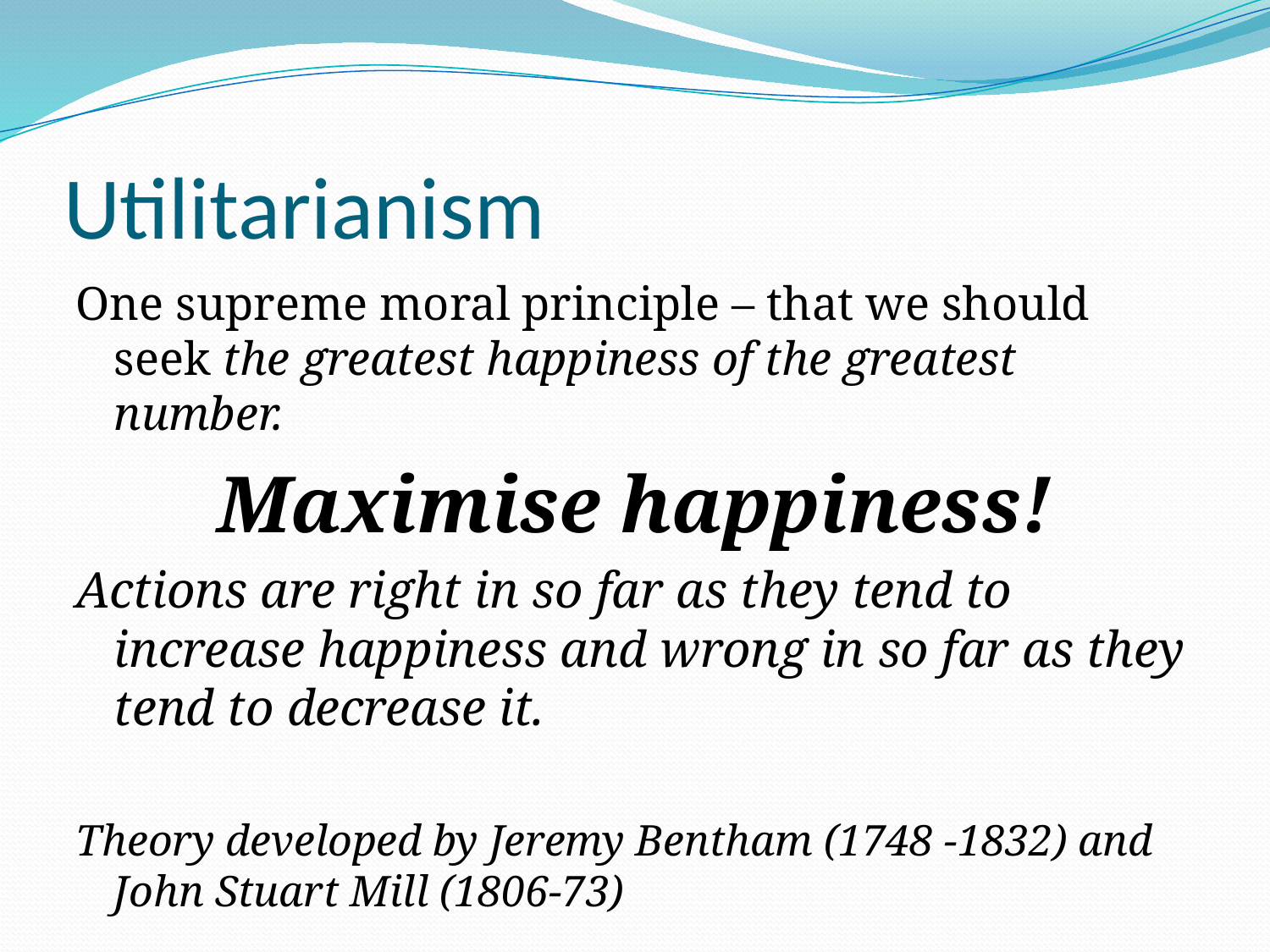

# Utilitarianism
One supreme moral principle – that we should seek the greatest happiness of the greatest number.
Maximise happiness!
Actions are right in so far as they tend to increase happiness and wrong in so far as they tend to decrease it.

Theory developed by Jeremy Bentham (1748 -1832) and John Stuart Mill (1806-73)